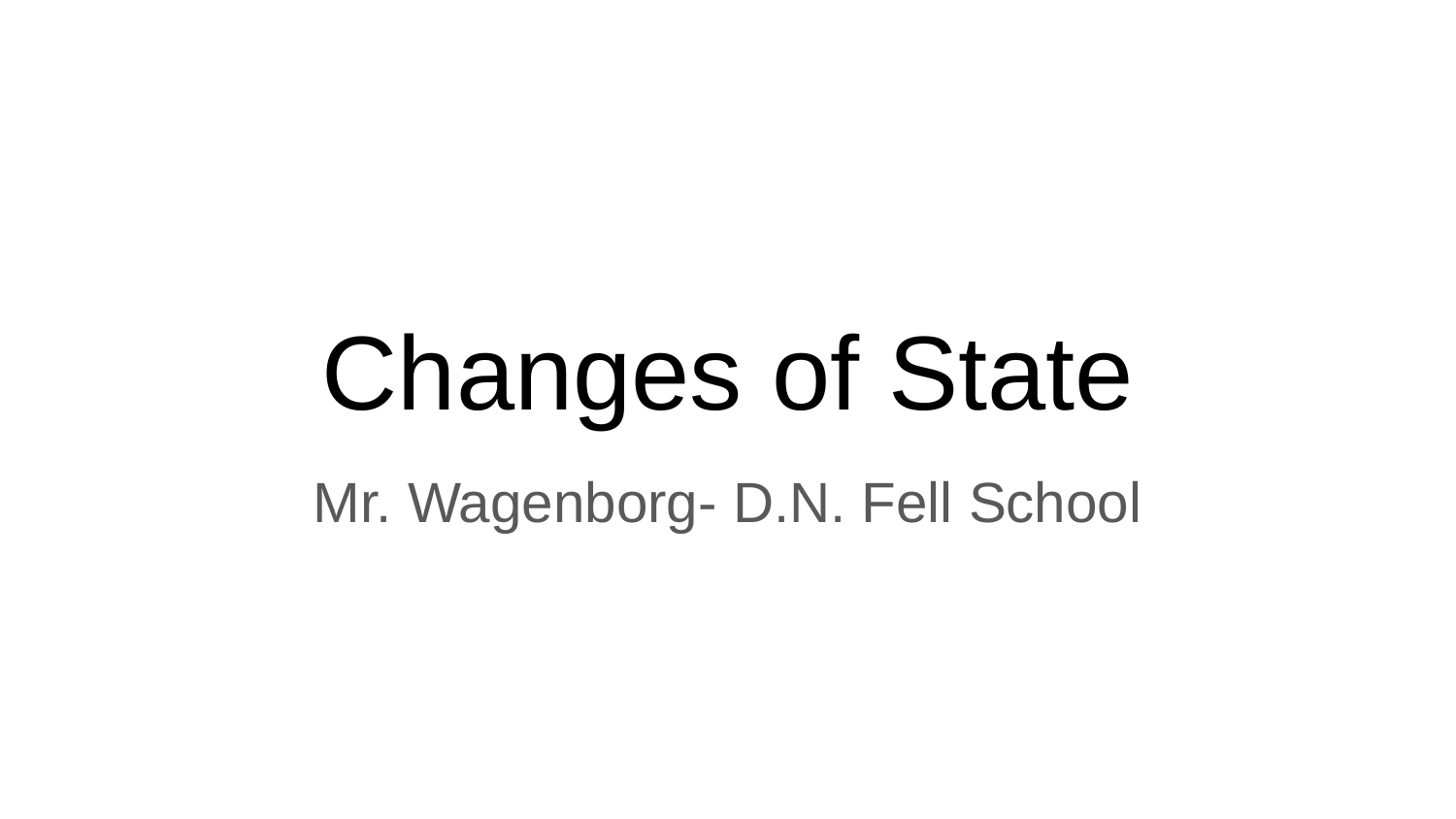

# Changes of State
Mr. Wagenborg- D.N. Fell School